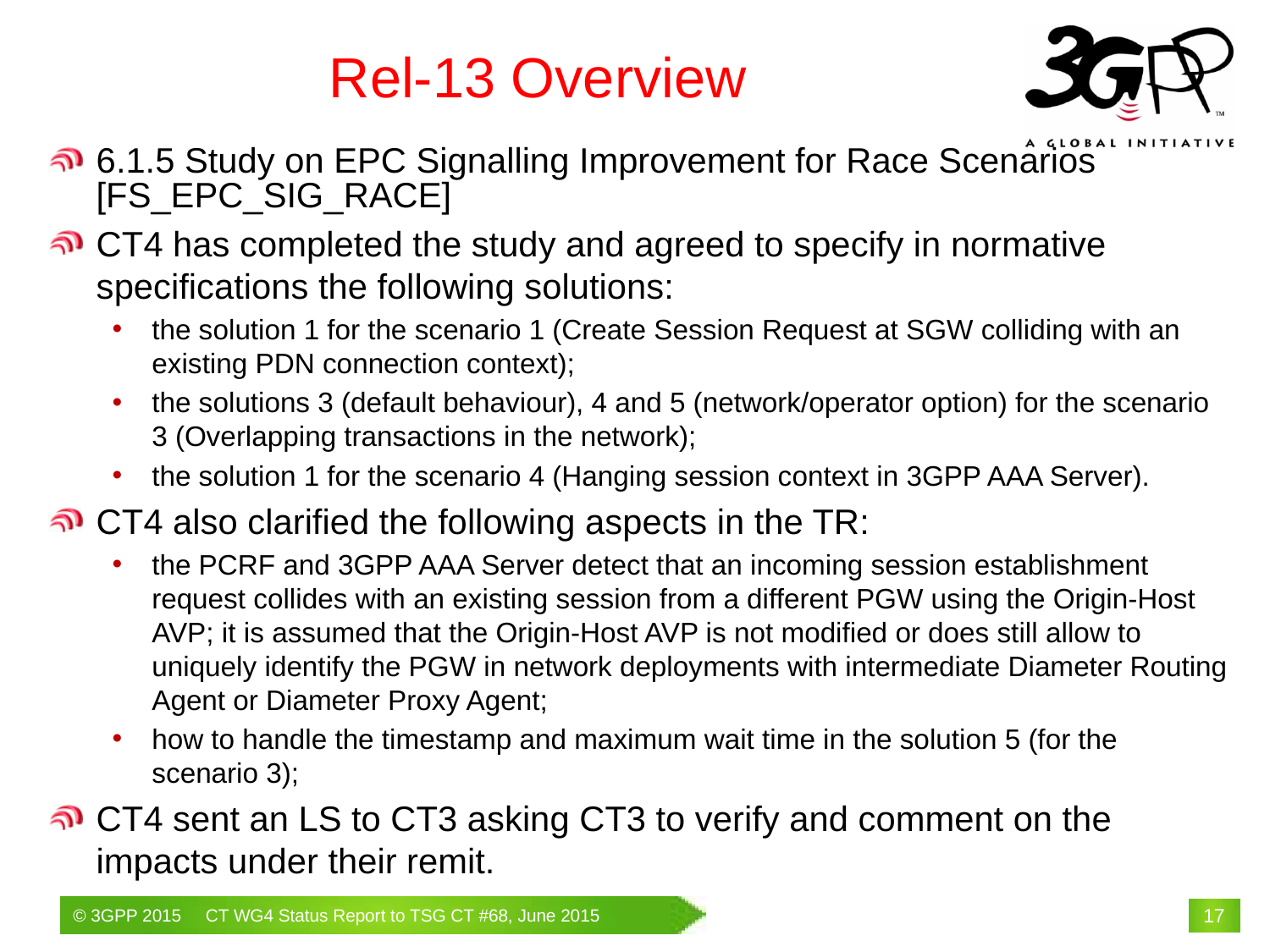

# Rel-13 Overview
6.1.5 Study on EPC Signalling Improvement for Race Scenarios  [FS_EPC_SIG_RACE]
CT4 has completed the study and agreed to specify in normative specifications the following solutions:
the solution 1 for the scenario 1 (Create Session Request at SGW colliding with an existing PDN connection context);
the solutions 3 (default behaviour), 4 and 5 (network/operator option) for the scenario 3 (Overlapping transactions in the network);
the solution 1 for the scenario 4 (Hanging session context in 3GPP AAA Server).
CT4 also clarified the following aspects in the TR:
the PCRF and 3GPP AAA Server detect that an incoming session establishment request collides with an existing session from a different PGW using the Origin-Host AVP; it is assumed that the Origin-Host AVP is not modified or does still allow to uniquely identify the PGW in network deployments with intermediate Diameter Routing Agent or Diameter Proxy Agent;
how to handle the timestamp and maximum wait time in the solution 5 (for the scenario 3);
CT4 sent an LS to CT3 asking CT3 to verify and comment on the impacts under their remit.